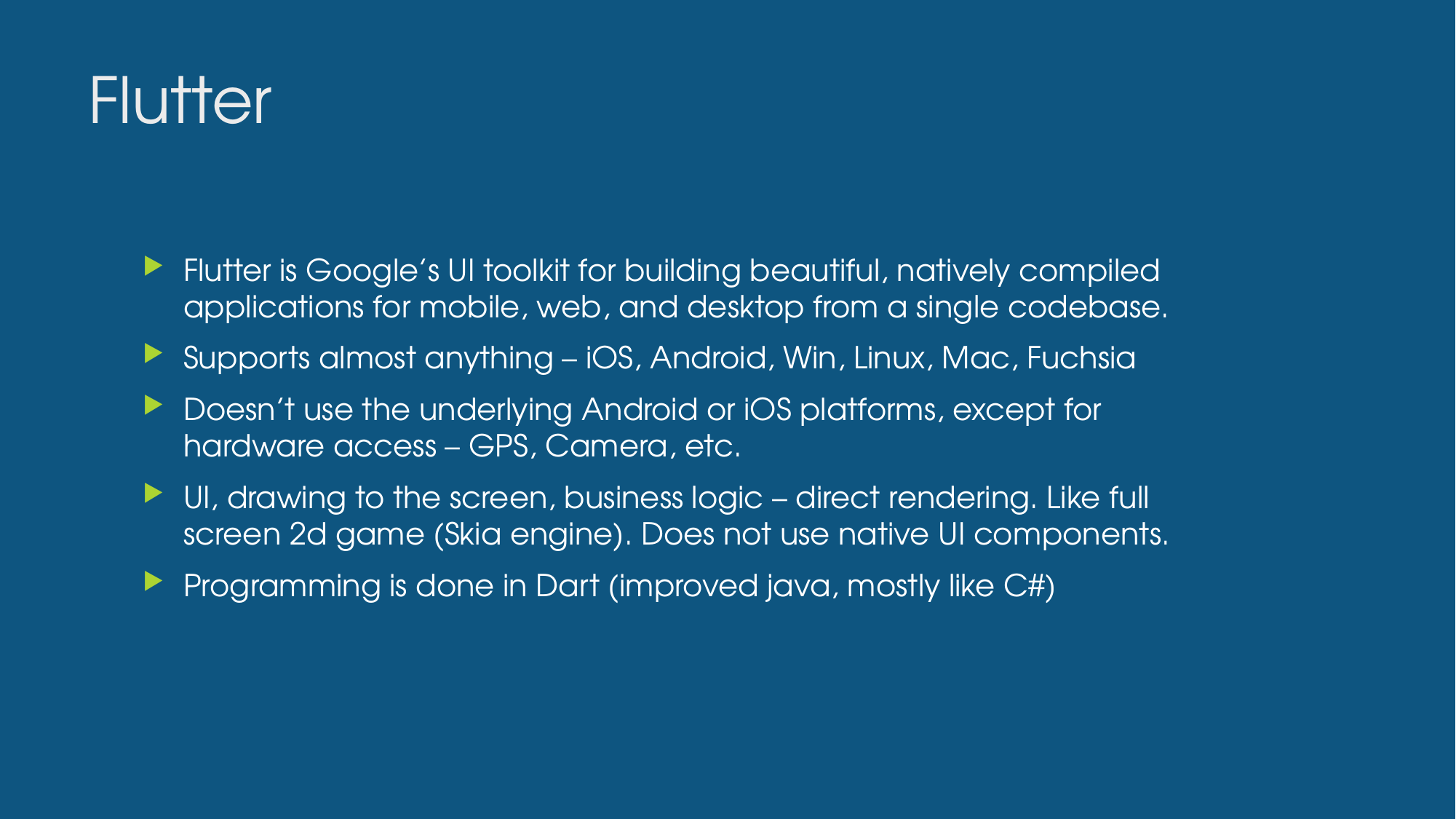

12
# Flutter
Flutter is Google’s UI toolkit for building beautiful, natively compiled applications for mobile, web, and desktop from a single codebase.
Supports almost anything – iOS, Android, Win, Linux, Mac, Fuchsia
Doesn’t use the underlying Android or iOS platforms, except for hardware access – GPS, Camera, etc.
UI, drawing to the screen, business logic – direct rendering. Like full screen 2d game (Skia engine). Does not use native UI components.
Programming is done in Dart (improved java, mostly like C#)